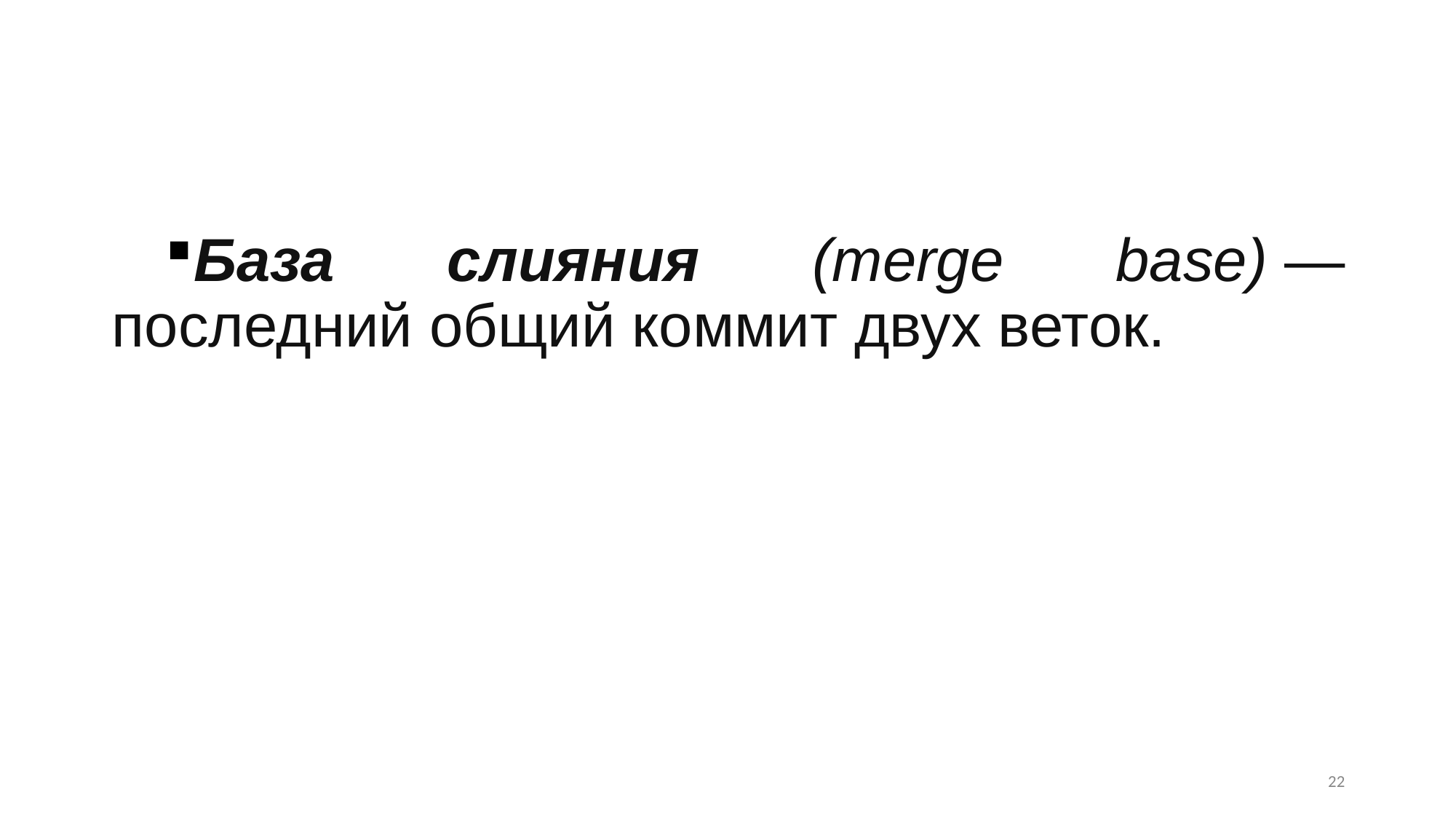

#
База слияния (merge base) — последний общий коммит двух веток.

22